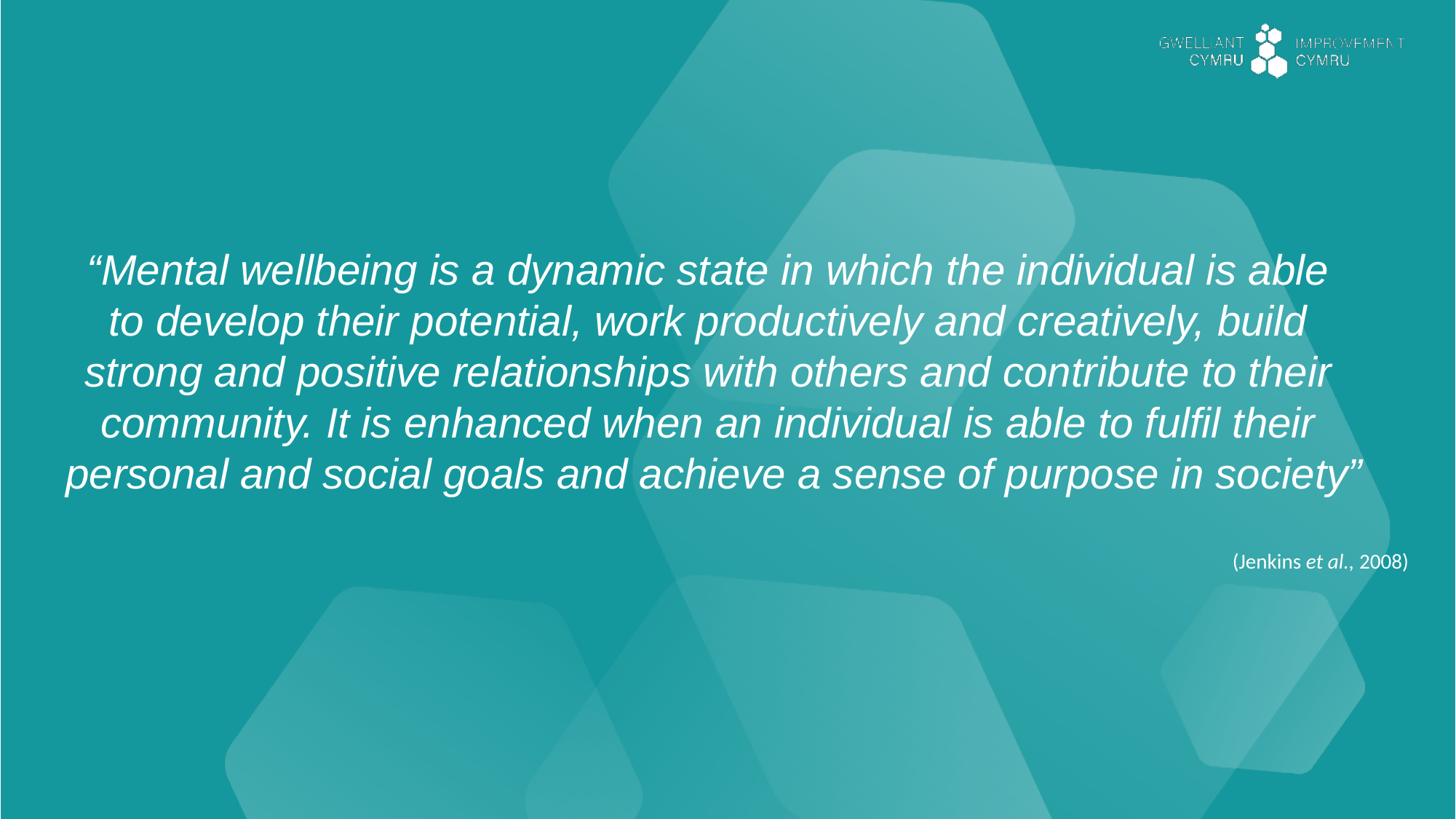

“Mental wellbeing is a dynamic state in which the individual is able
to develop their potential, work productively and creatively, build
strong and positive relationships with others and contribute to their
community. It is enhanced when an individual is able to fulfil their
personal and social goals and achieve a sense of purpose in society”

(Jenkins et al., 2008)